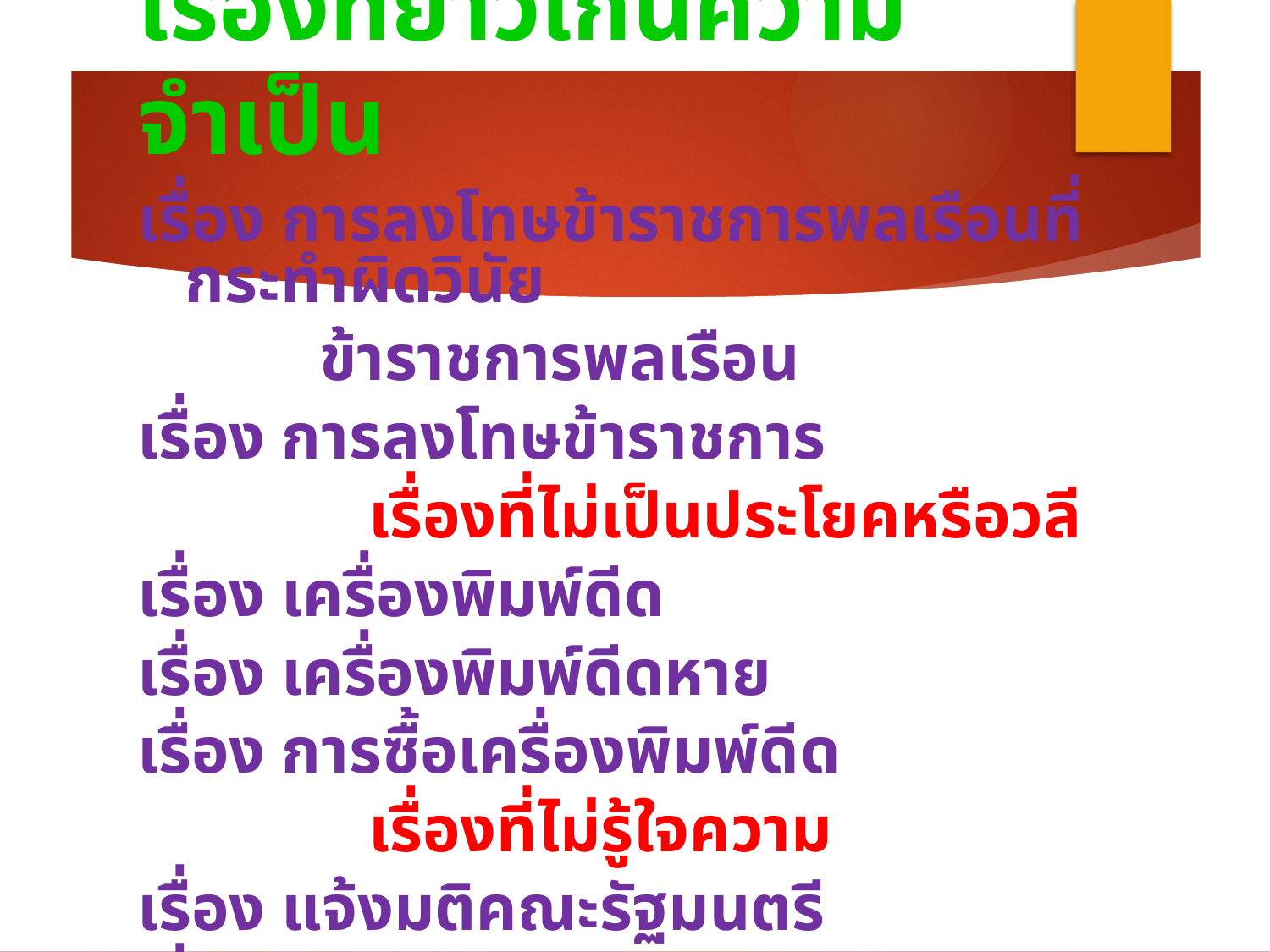

# เรื่องที่ยาวเกินความจำเป็น
เรื่อง การลงโทษข้าราชการพลเรือนที่กระทำผิดวินัย
           ข้าราชการพลเรือน
เรื่อง การลงโทษข้าราชการ
              เรื่องที่ไม่เป็นประโยคหรือวลี
เรื่อง เครื่องพิมพ์ดีด
เรื่อง เครื่องพิมพ์ดีดหาย
เรื่อง การซื้อเครื่องพิมพ์ดีด
              เรื่องที่ไม่รู้ใจความ
เรื่อง แจ้งมติคณะรัฐมนตรี
เรื่อง การช่วยเหลือผู้ประสบอุทกภัย